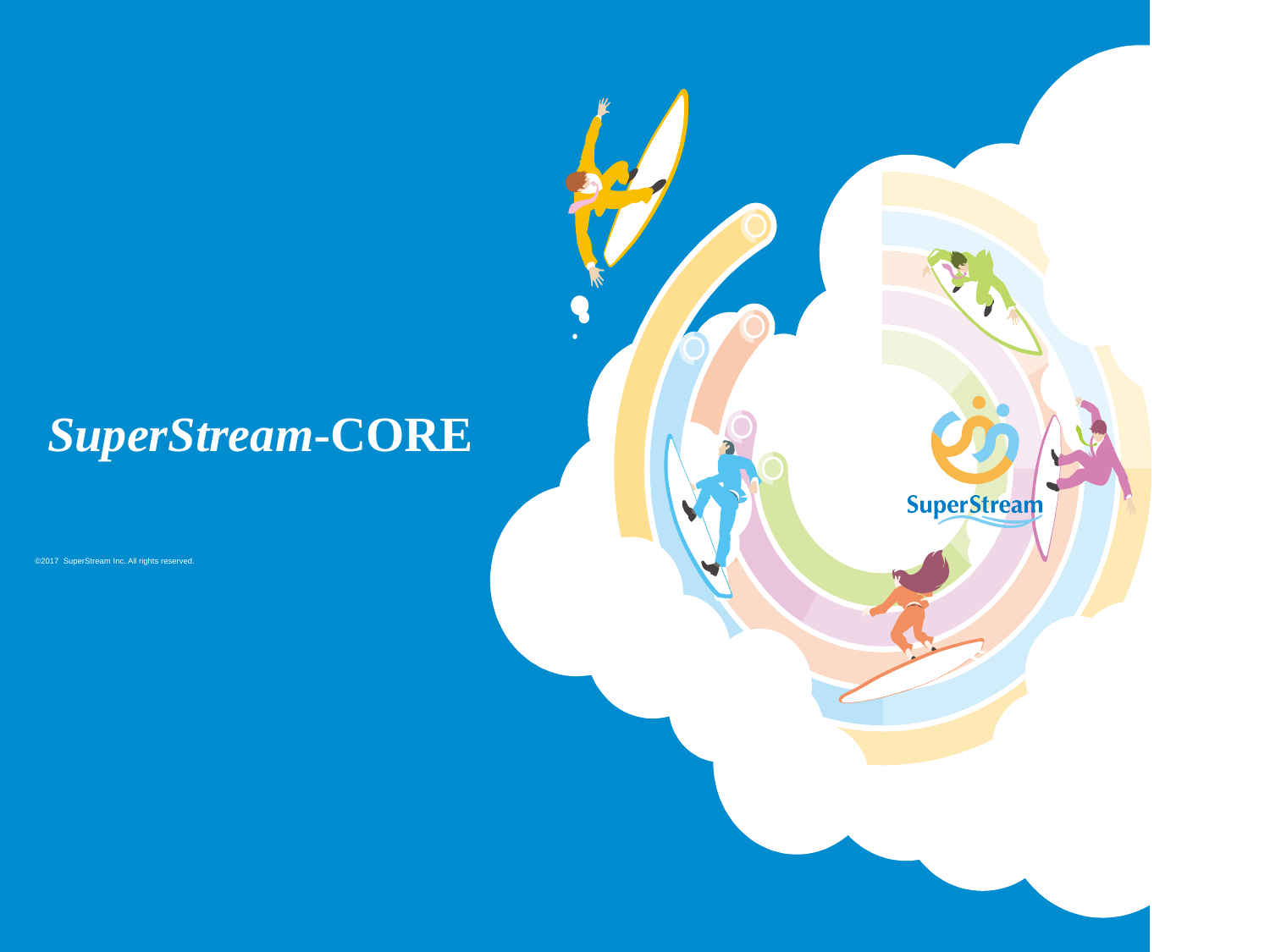

SuperStream-CORE
©2017  SuperStream Inc. All rights reserved.